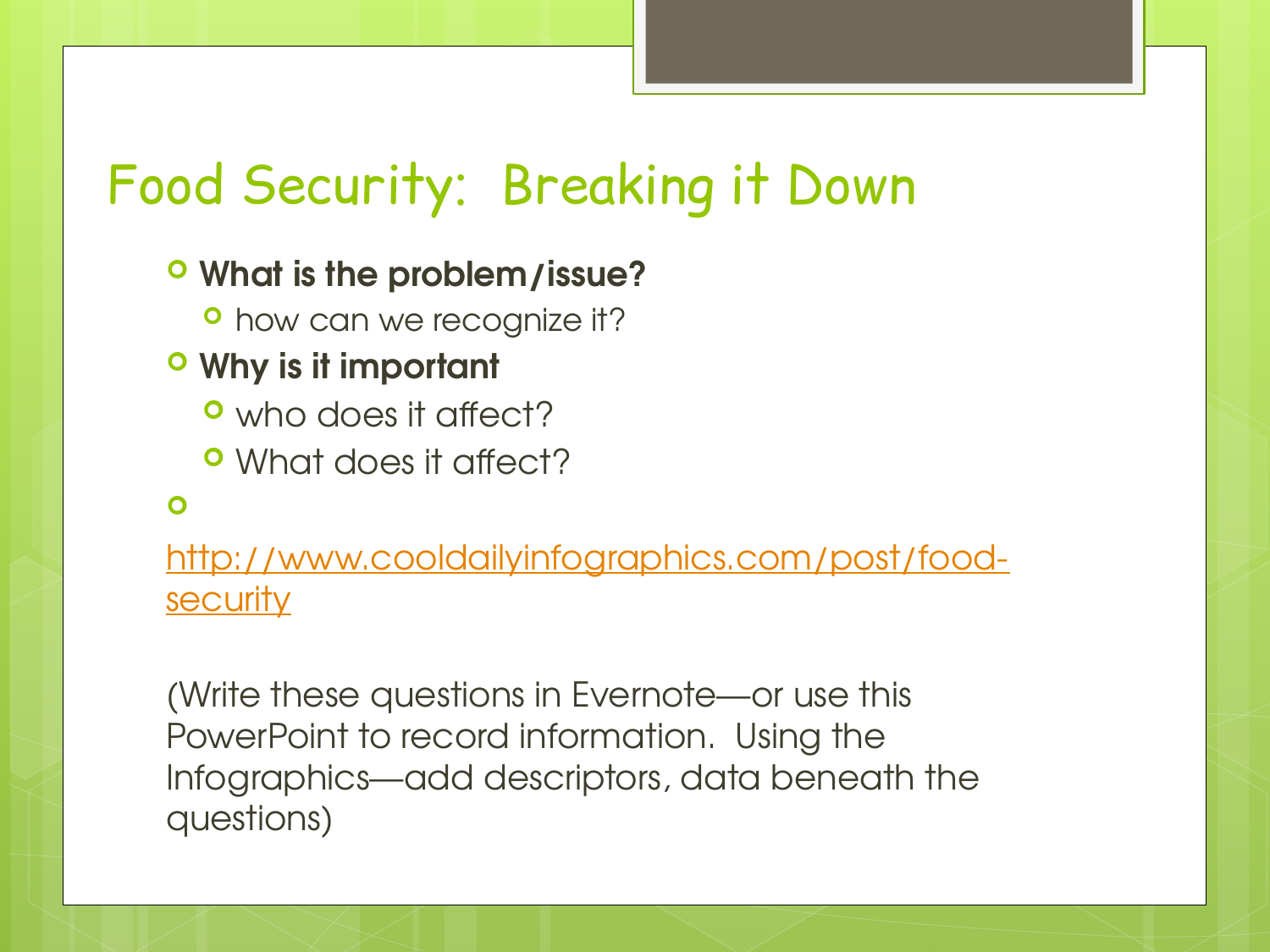

# Food Security:  Breaking it Down
What is the problem/issue?
how can we recognize it?
Why is it important
who does it affect?
What does it affect?

http://www.cooldailyinfographics.com/post/food-security

(Write these questions in Evernote—or use this PowerPoint to record information.  Using the Infographics—add descriptors, data beneath the questions)